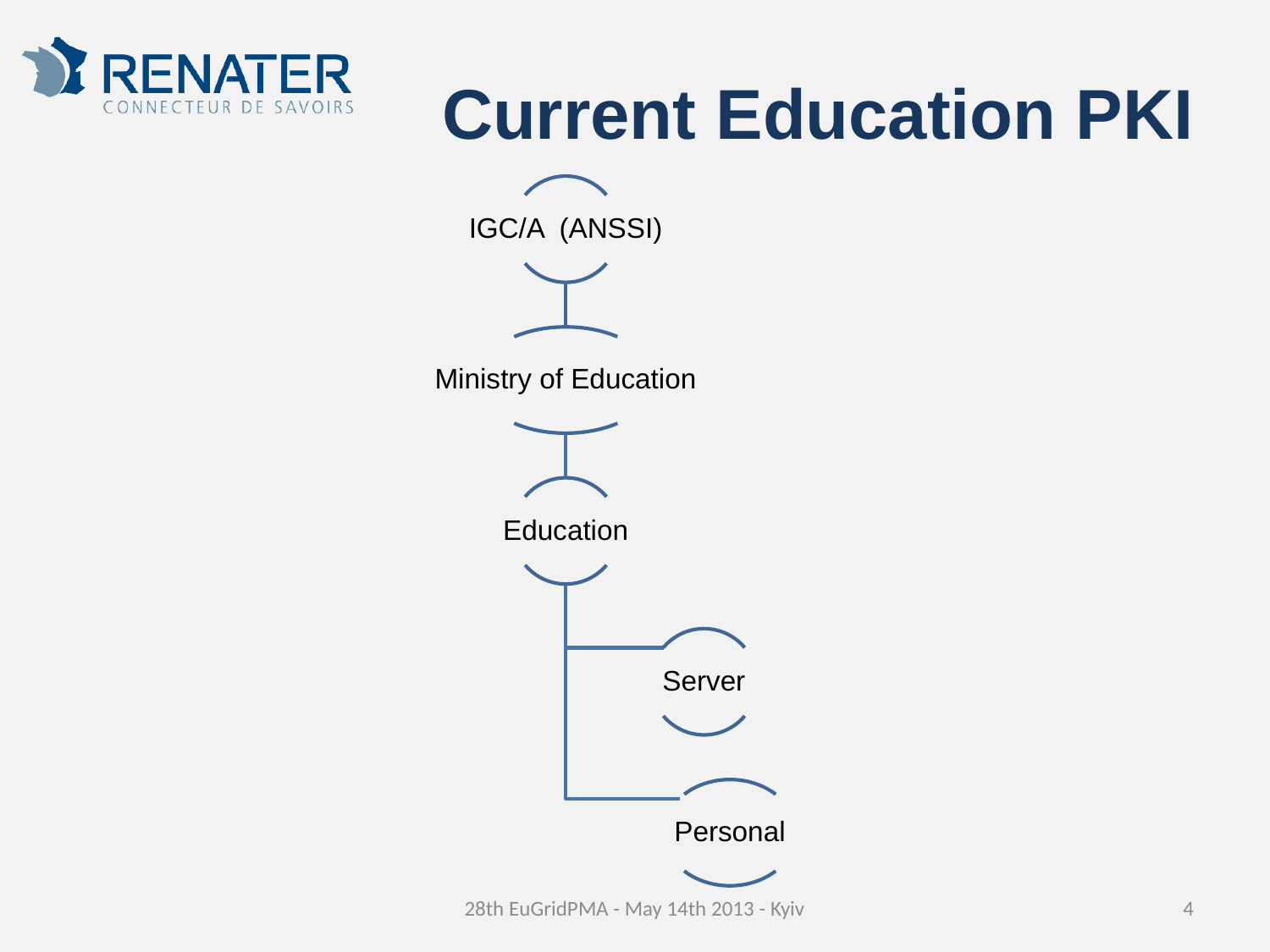

# Current Education PKI
IGC/A  (ANSSI)
Ministry of Education
Education
Server
Personal
28th EuGridPMA - May 14th 2013 - Kyiv
4